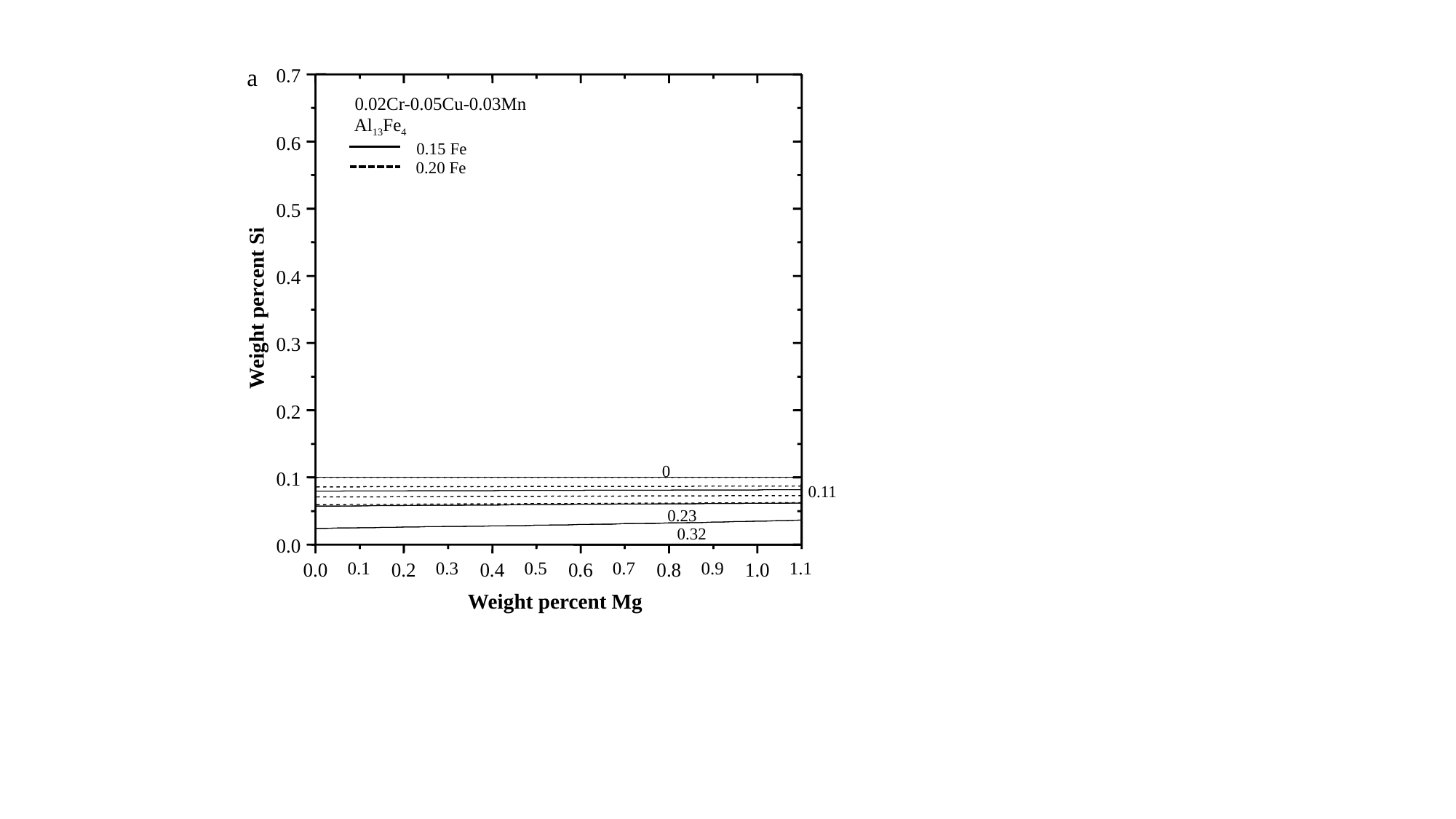

0.7

0.02Cr-0.05Cu-0.03Mn
Al13Fe4

0.6
0.15 Fe

0.20 Fe

0.5

0.4

Weight percent Si

0.3

0.2

0
0.1
0.11

0.23

0.32

0.0

0.0
0.2
0.4
0.6
0.8
1.0
Weight percent Mg
a
0.1
0.3
0.5
0.7
0.9
1.1